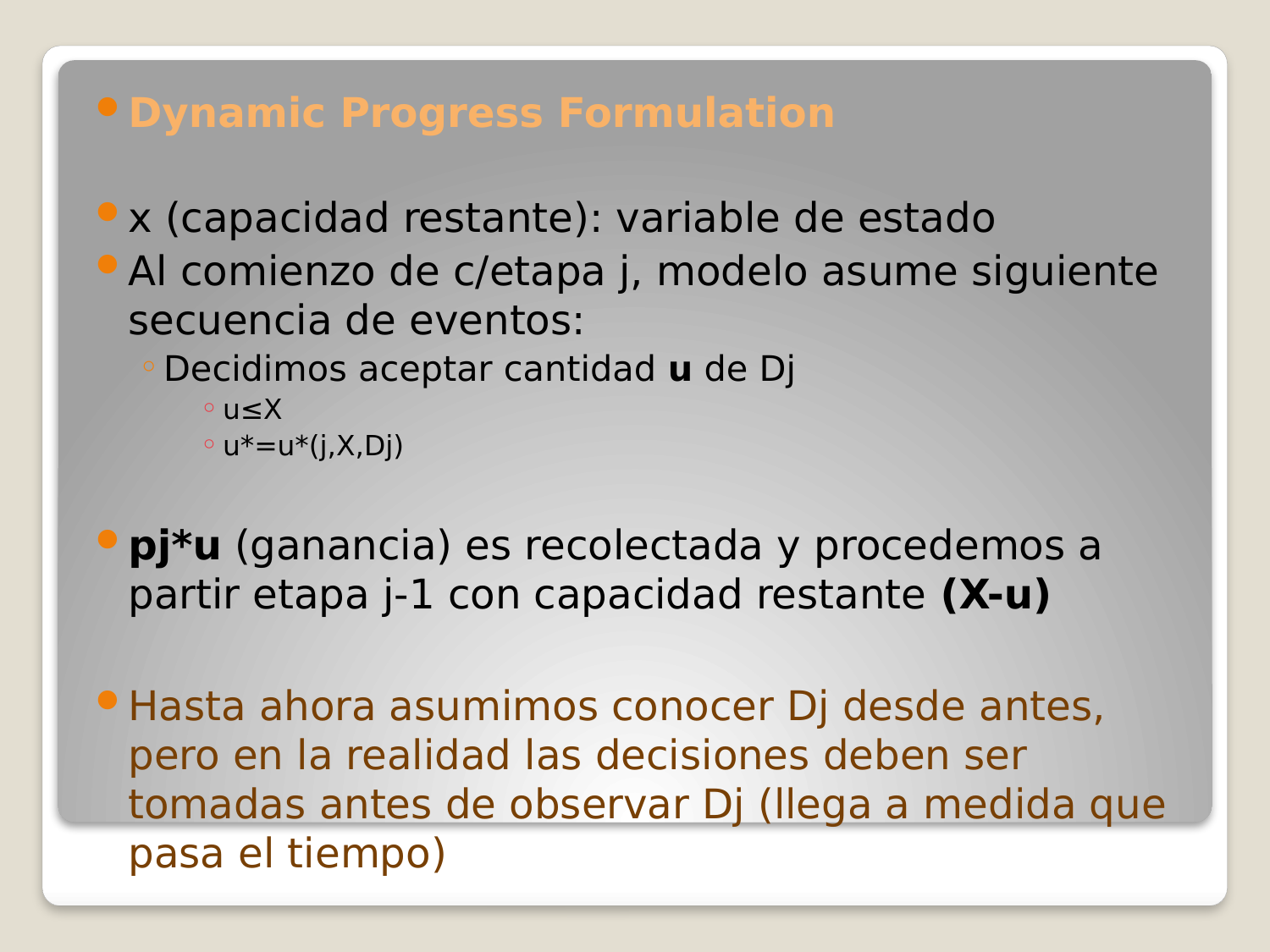

Dynamic Progress Formulation

x (capacidad restante): variable de estado
Al comienzo de c/etapa j, modelo asume siguiente secuencia de eventos:
Decidimos aceptar cantidad u de Dj
u≤X
u*=u*(j,X,Dj)

pj*u (ganancia) es recolectada y procedemos a partir etapa j-1 con capacidad restante (X-u)

Hasta ahora asumimos conocer Dj desde antes, pero en la realidad las decisiones deben ser tomadas antes de observar Dj (llega a medida que pasa el tiempo)